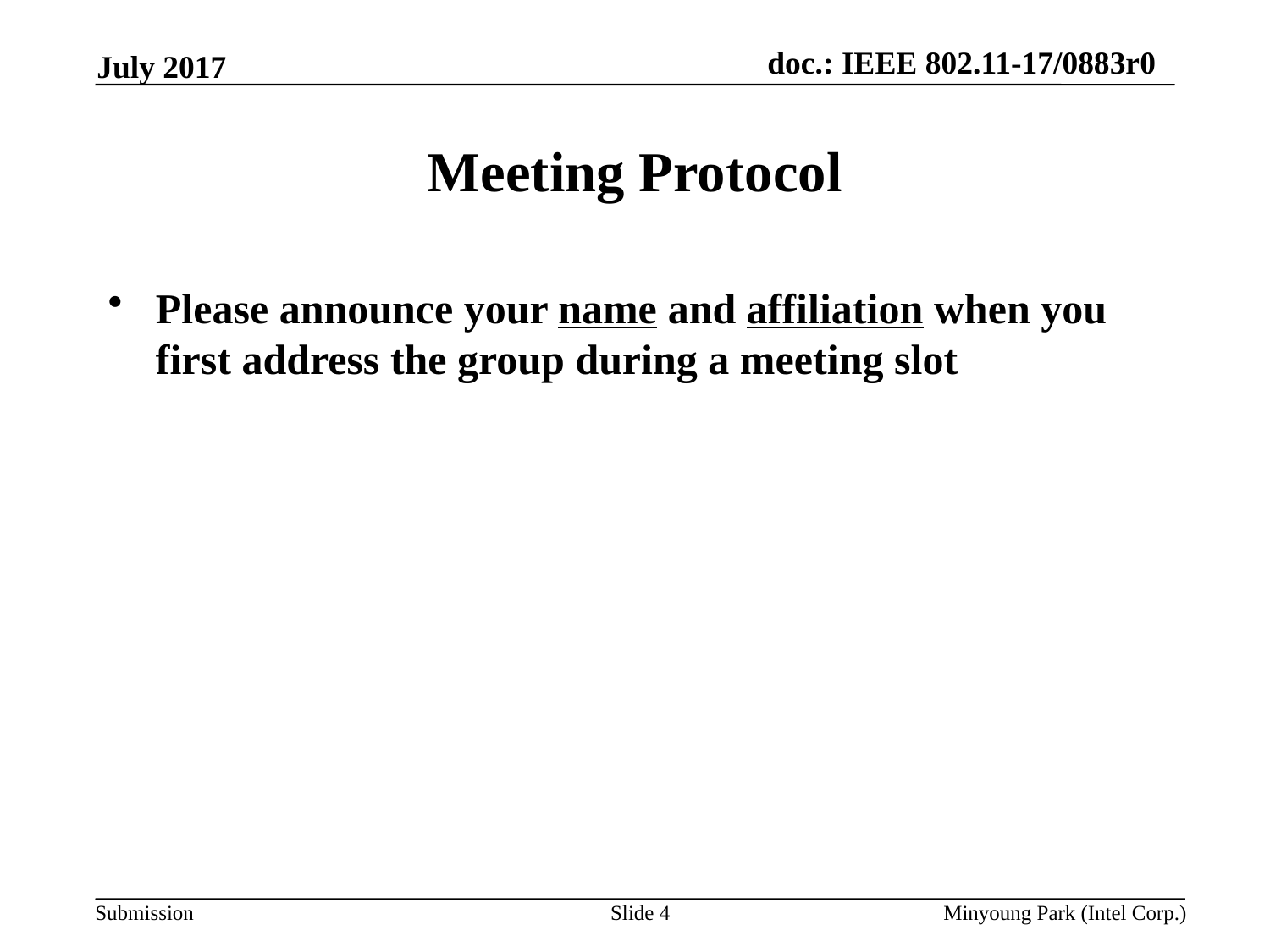

July 2017
# Meeting Protocol
Please announce your name and affiliation when you first address the group during a meeting slot

Slide 4
Minyoung Park (Intel Corp.)